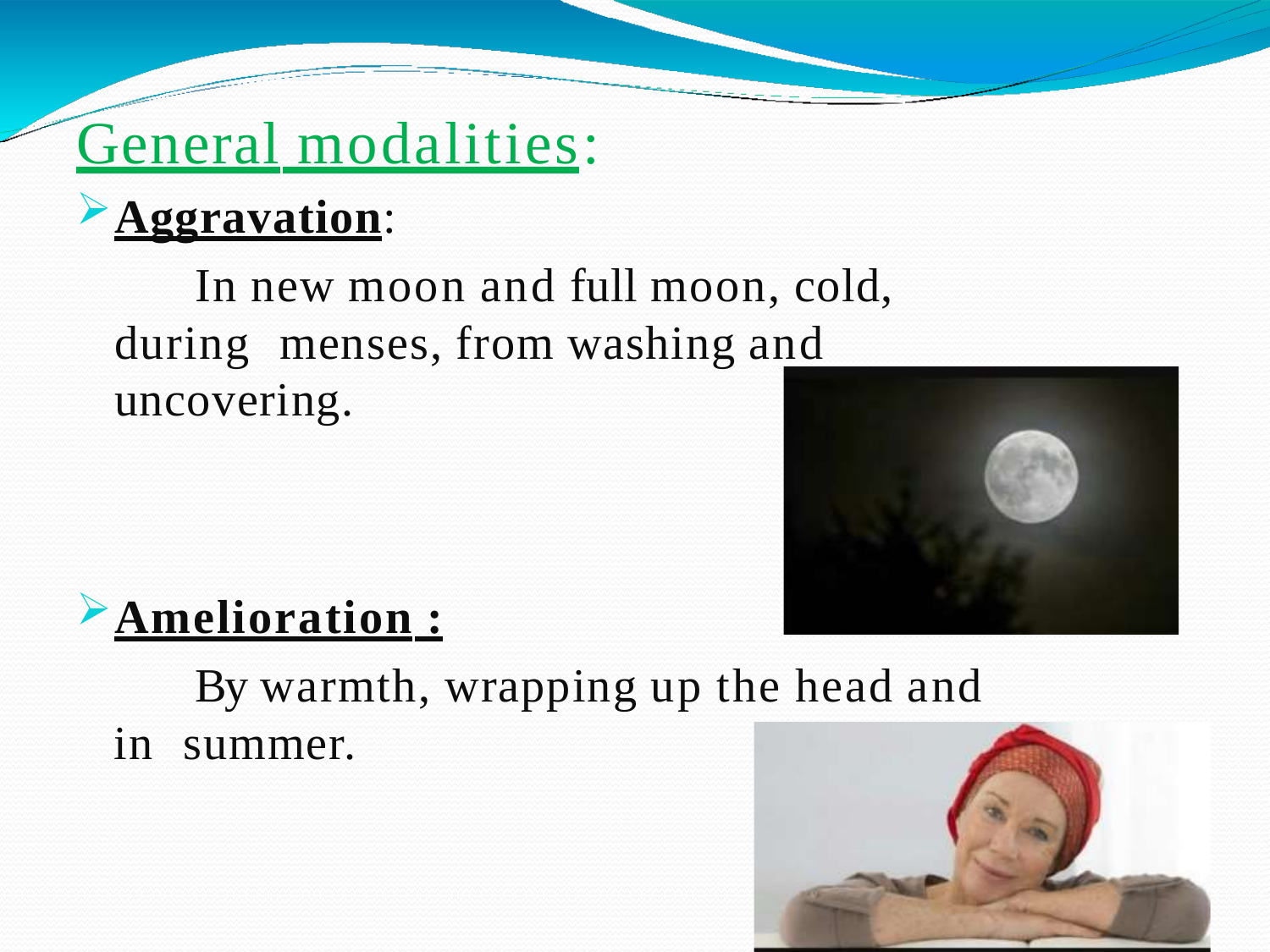

# General modalities:
Aggravation:
In new moon and full moon, cold, during  menses, from washing and uncovering.

Amelioration :
By warmth, wrapping up the head and in  summer.